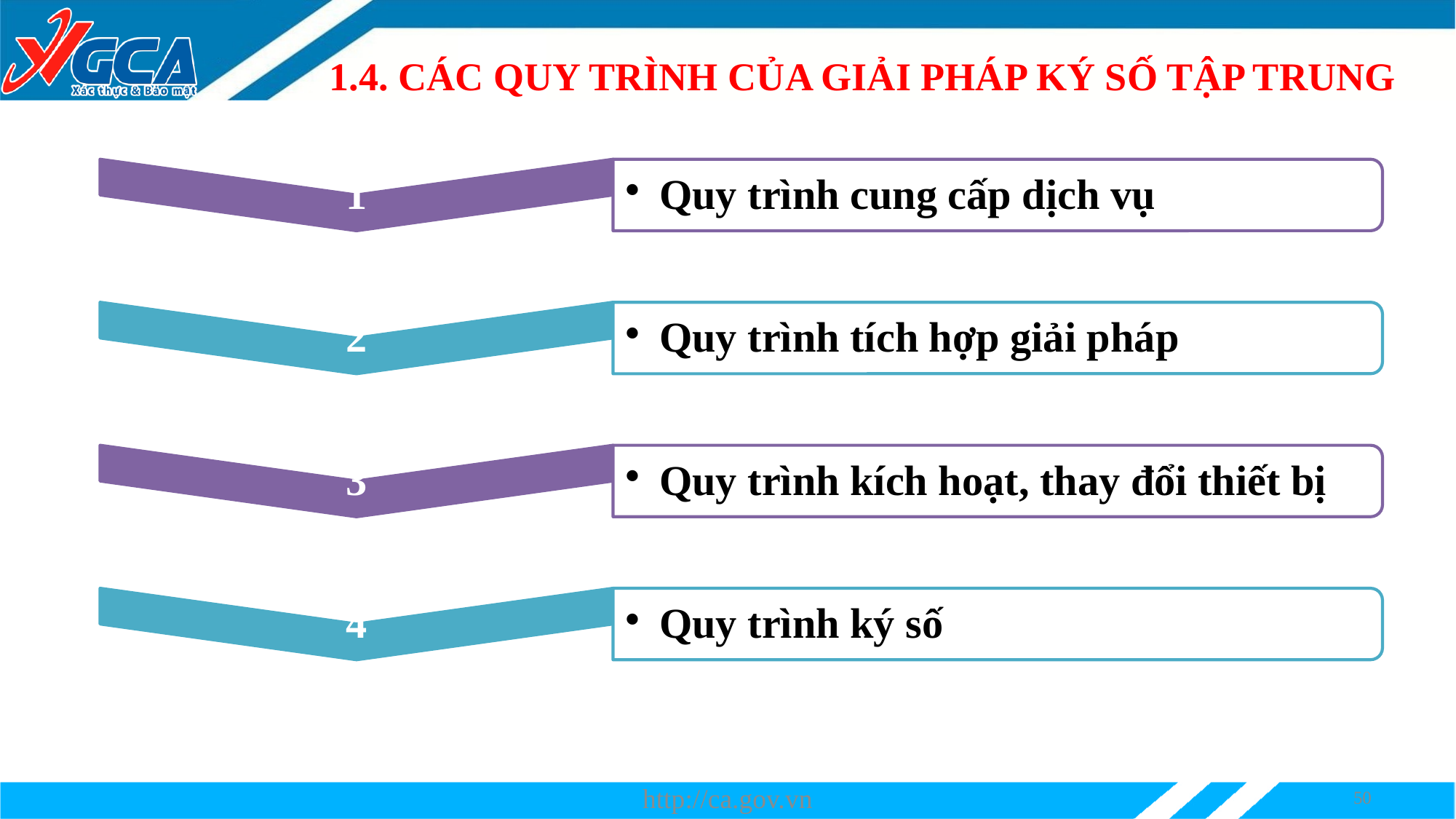

# 1.4. CÁC QUY TRÌNH CỦA GIẢI PHÁP KÝ SỐ TẬP TRUNG
1
Quy trình cung cấp dịch vụ
Quy trình ký số
3
2
Quy trình tích hợp giải pháp
4
Quy trình kích hoạt, thay đổi thiết bị
http://ca.gov.vn
50